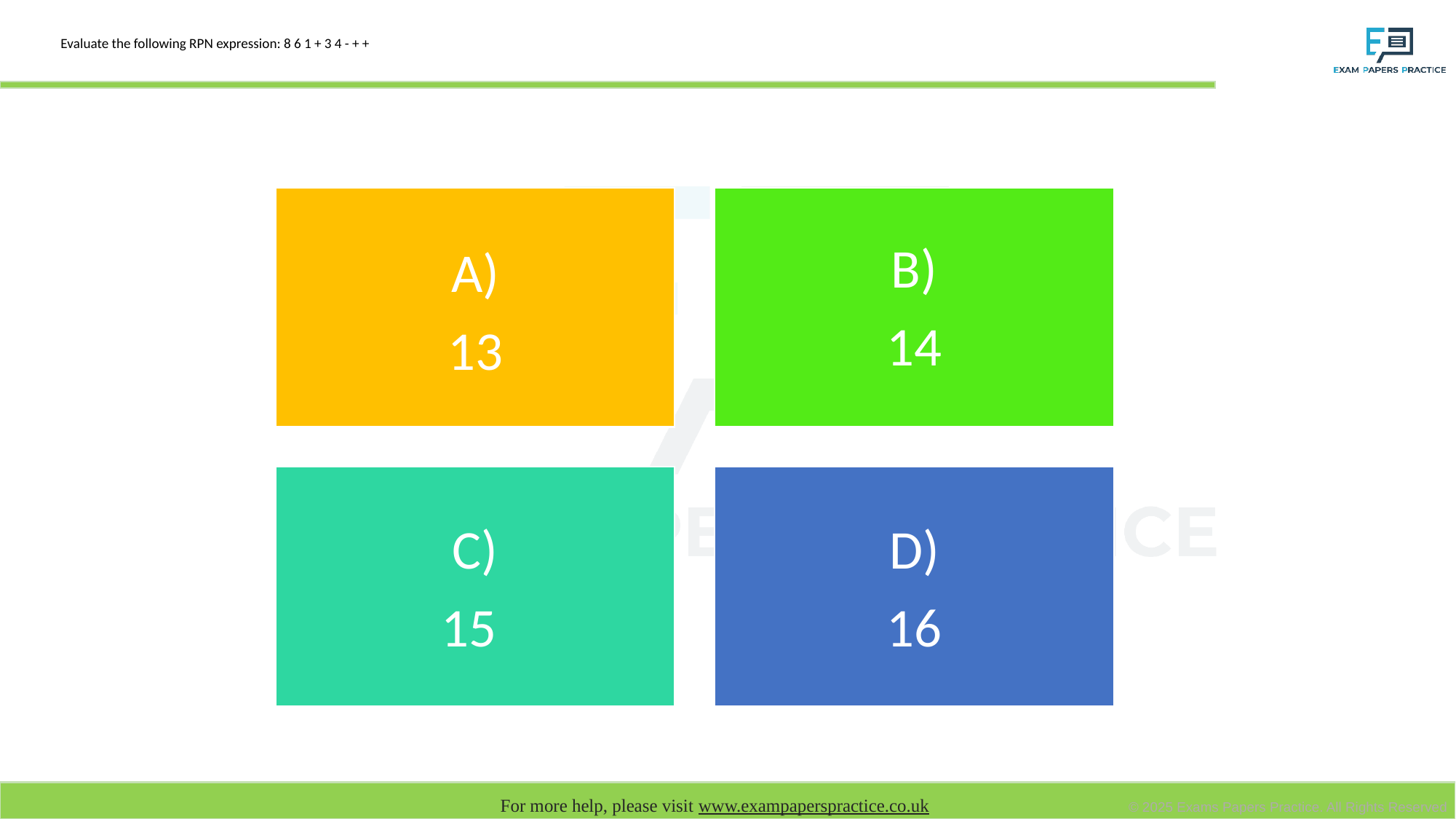

# Evaluate the following RPN expression: 8 6 1 + 3 4 - + +

A)
13

B)
14

C)
15

D)
16